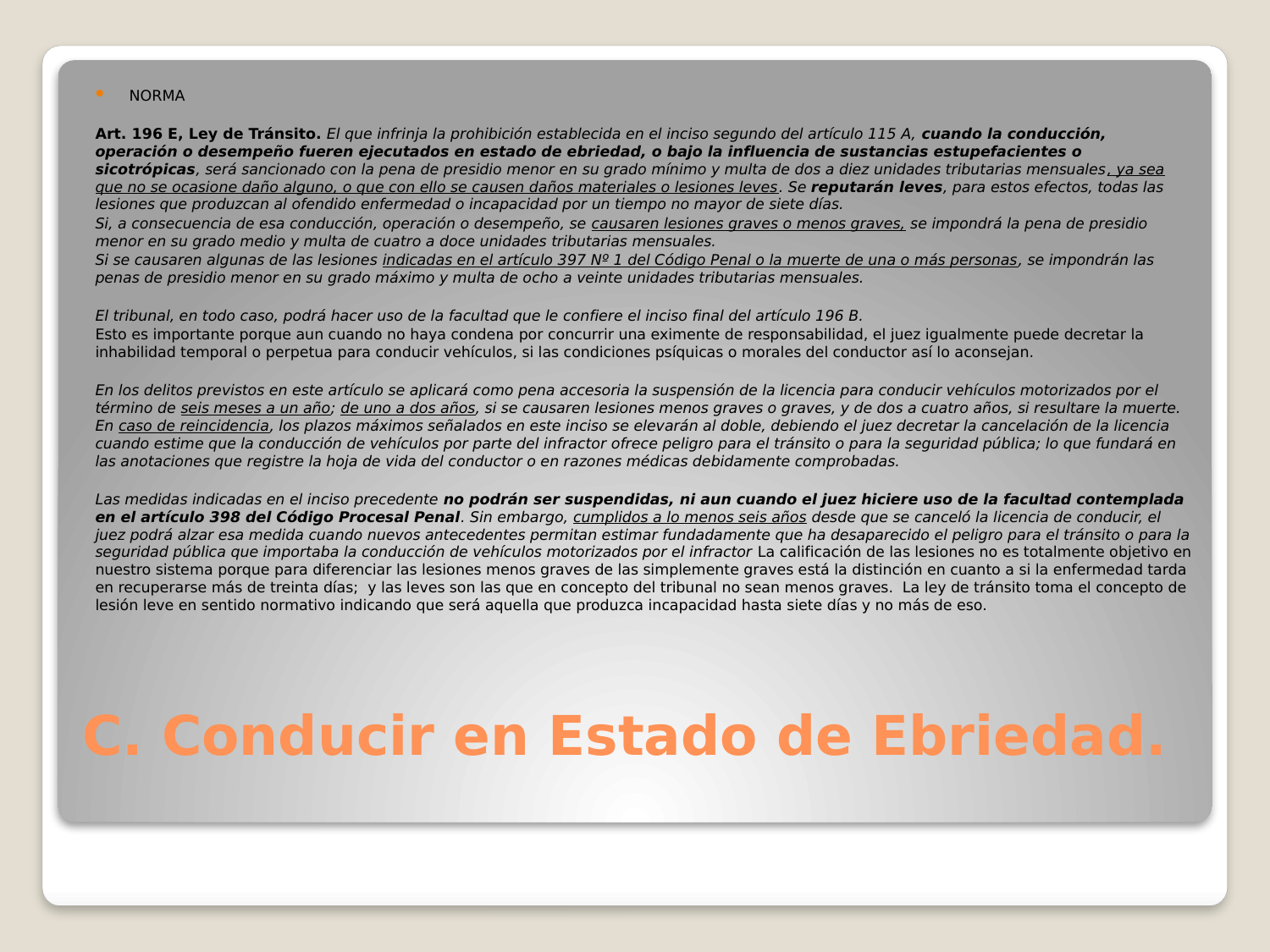

NORMA

Art. 196 E, Ley de Tránsito. El que infrinja la prohibición establecida en el inciso segundo del artículo 115 A, cuando la conducción, operación o desempeño fueren ejecutados en estado de ebriedad, o bajo la influencia de sustancias estupefacientes o sicotrópicas, será sancionado con la pena de presidio menor en su grado mínimo y multa de dos a diez unidades tributarias mensuales, ya sea que no se ocasione daño alguno, o que con ello se causen daños materiales o lesiones leves. Se reputarán leves, para estos efectos, todas las lesiones que produzcan al ofendido enfermedad o incapacidad por un tiempo no mayor de siete días.
Si, a consecuencia de esa conducción, operación o desempeño, se causaren lesiones graves o menos graves, se impondrá la pena de presidio menor en su grado medio y multa de cuatro a doce unidades tributarias mensuales.
Si se causaren algunas de las lesiones indicadas en el artículo 397 Nº 1 del Código Penal o la muerte de una o más personas, se impondrán las penas de presidio menor en su grado máximo y multa de ocho a veinte unidades tributarias mensuales.

El tribunal, en todo caso, podrá hacer uso de la facultad que le confiere el inciso final del artículo 196 B.
Esto es importante porque aun cuando no haya condena por concurrir una eximente de responsabilidad, el juez igualmente puede decretar la inhabilidad temporal o perpetua para conducir vehículos, si las condiciones psíquicas o morales del conductor así lo aconsejan.

En los delitos previstos en este artículo se aplicará como pena accesoria la suspensión de la licencia para conducir vehículos motorizados por el término de seis meses a un año; de uno a dos años, si se causaren lesiones menos graves o graves, y de dos a cuatro años, si resultare la muerte. En caso de reincidencia, los plazos máximos señalados en este inciso se elevarán al doble, debiendo el juez decretar la cancelación de la licencia cuando estime que la conducción de vehículos por parte del infractor ofrece peligro para el tránsito o para la seguridad pública; lo que fundará en las anotaciones que registre la hoja de vida del conductor o en razones médicas debidamente comprobadas.

Las medidas indicadas en el inciso precedente no podrán ser suspendidas, ni aun cuando el juez hiciere uso de la facultad contemplada en el artículo 398 del Código Procesal Penal. Sin embargo, cumplidos a lo menos seis años desde que se canceló la licencia de conducir, el juez podrá alzar esa medida cuando nuevos antecedentes permitan estimar fundadamente que ha desaparecido el peligro para el tránsito o para la seguridad pública que importaba la conducción de vehículos motorizados por el infractor La calificación de las lesiones no es totalmente objetivo en nuestro sistema porque para diferenciar las lesiones menos graves de las simplemente graves está la distinción en cuanto a si la enfermedad tarda en recuperarse más de treinta días;  y las leves son las que en concepto del tribunal no sean menos graves.  La ley de tránsito toma el concepto de lesión leve en sentido normativo indicando que será aquella que produzca incapacidad hasta siete días y no más de eso.

# C. Conducir en Estado de Ebriedad.